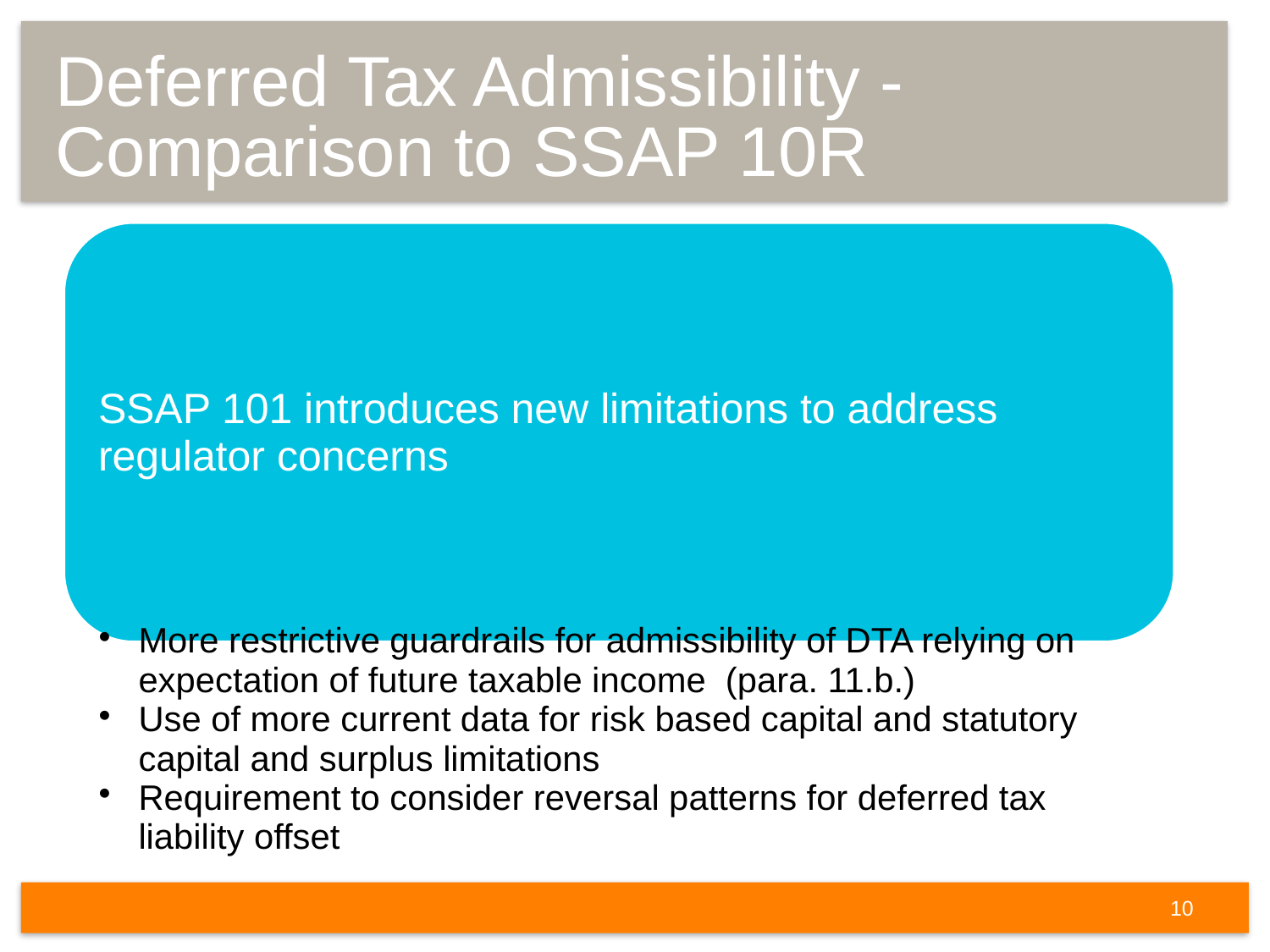

# Deferred Tax Admissibility - Comparison to SSAP 10R
SSAP 101 introduces new limitations to address regulator concerns
More restrictive guardrails for admissibility of DTA relying on expectation of future taxable income  (para. 11.b.)
Requirement to consider reversal patterns for deferred tax liability offset
Use of more current data for risk based capital and statutory capital and surplus limitations

10